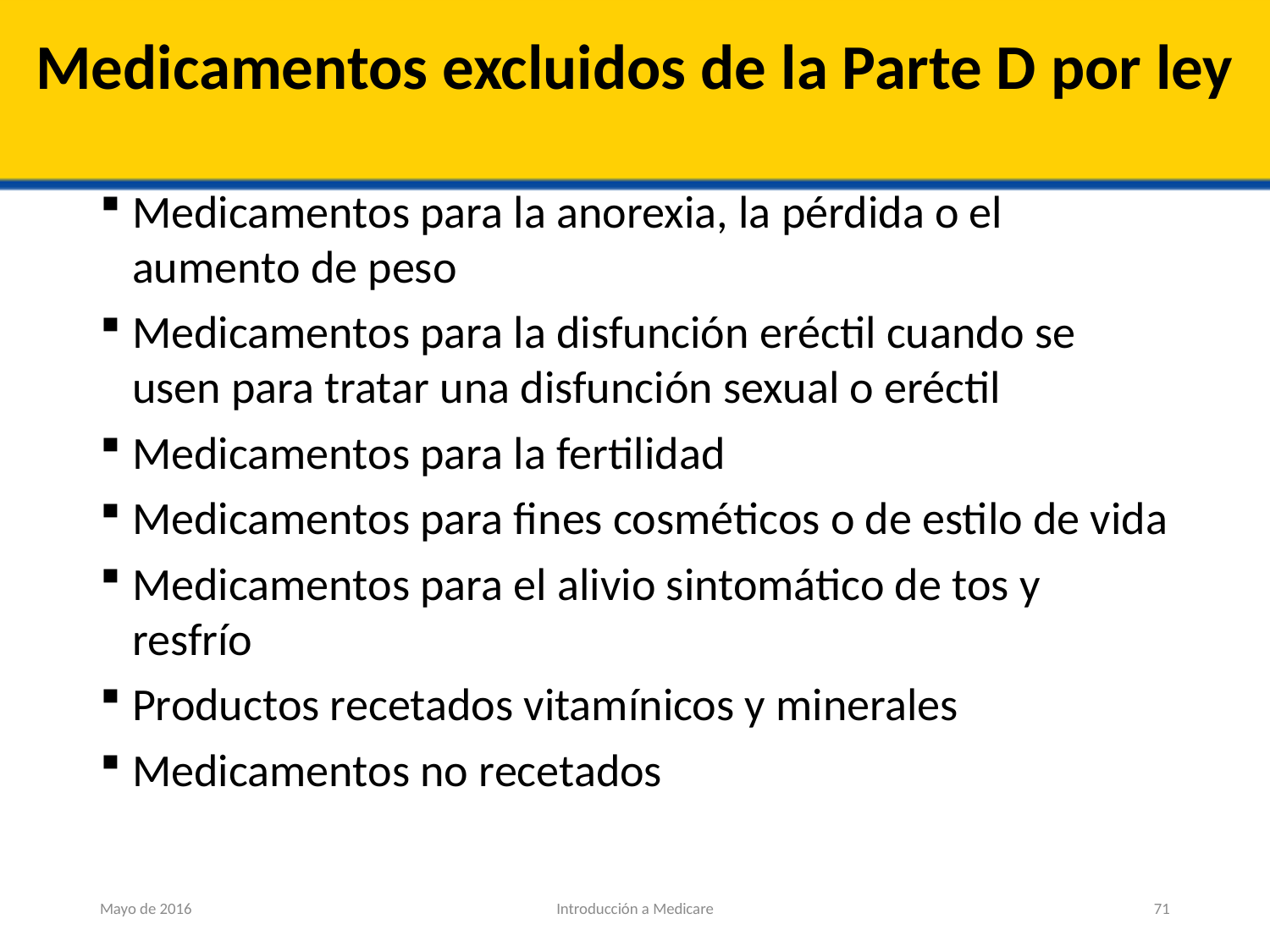

# Medicamentos excluidos de la Parte D por ley
Medicamentos para la anorexia, la pérdida o el aumento de peso
Medicamentos para la disfunción eréctil cuando se usen para tratar una disfunción sexual o eréctil
Medicamentos para la fertilidad
Medicamentos para fines cosméticos o de estilo de vida
Medicamentos para el alivio sintomático de tos y resfrío
Productos recetados vitamínicos y minerales
Medicamentos no recetados
Mayo de 2016
Introducción a Medicare
71